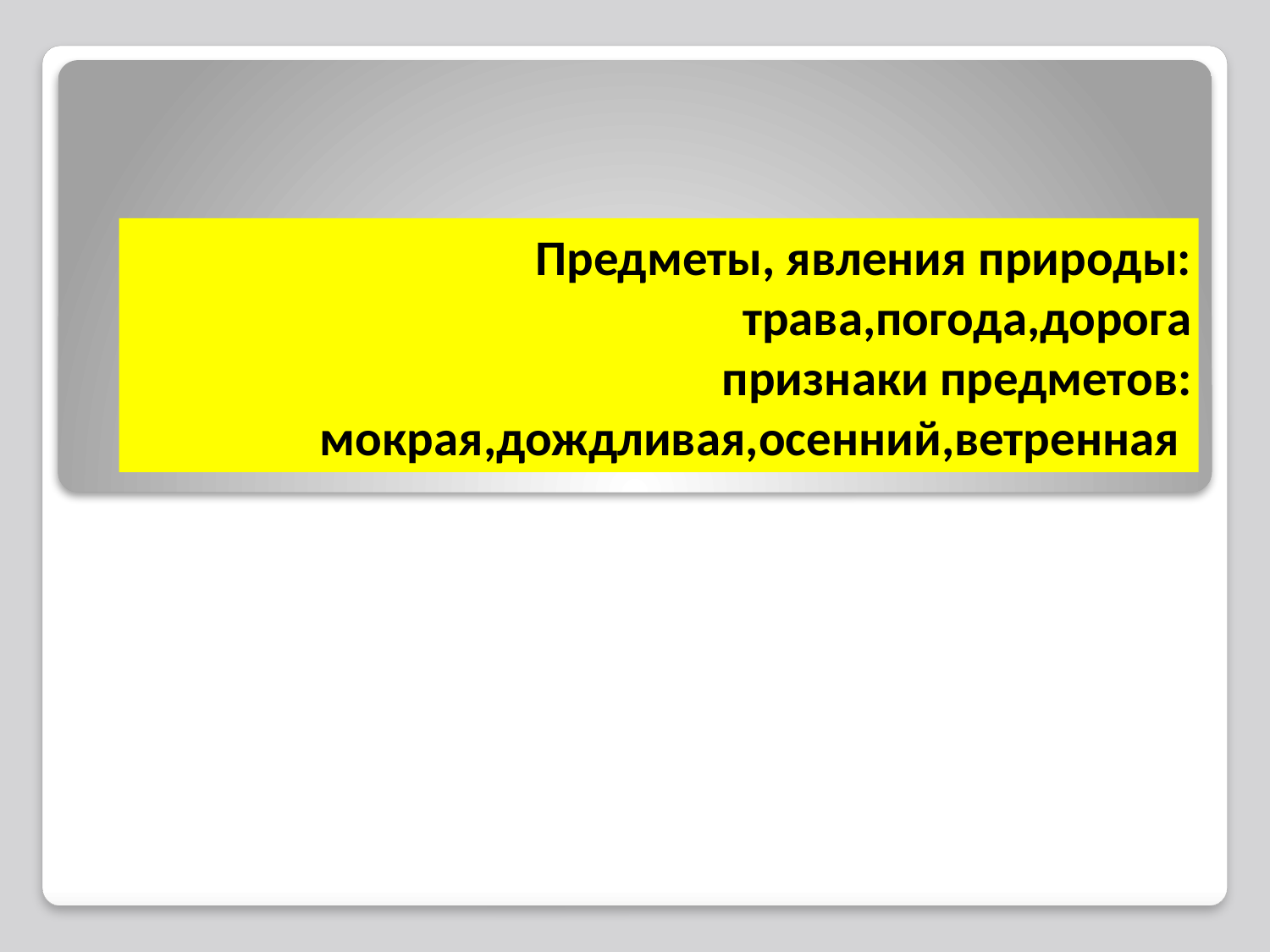

# Предметы, явления природы: трава,погода,дорога признаки предметов: мокрая,дождливая,осенний,ветренная